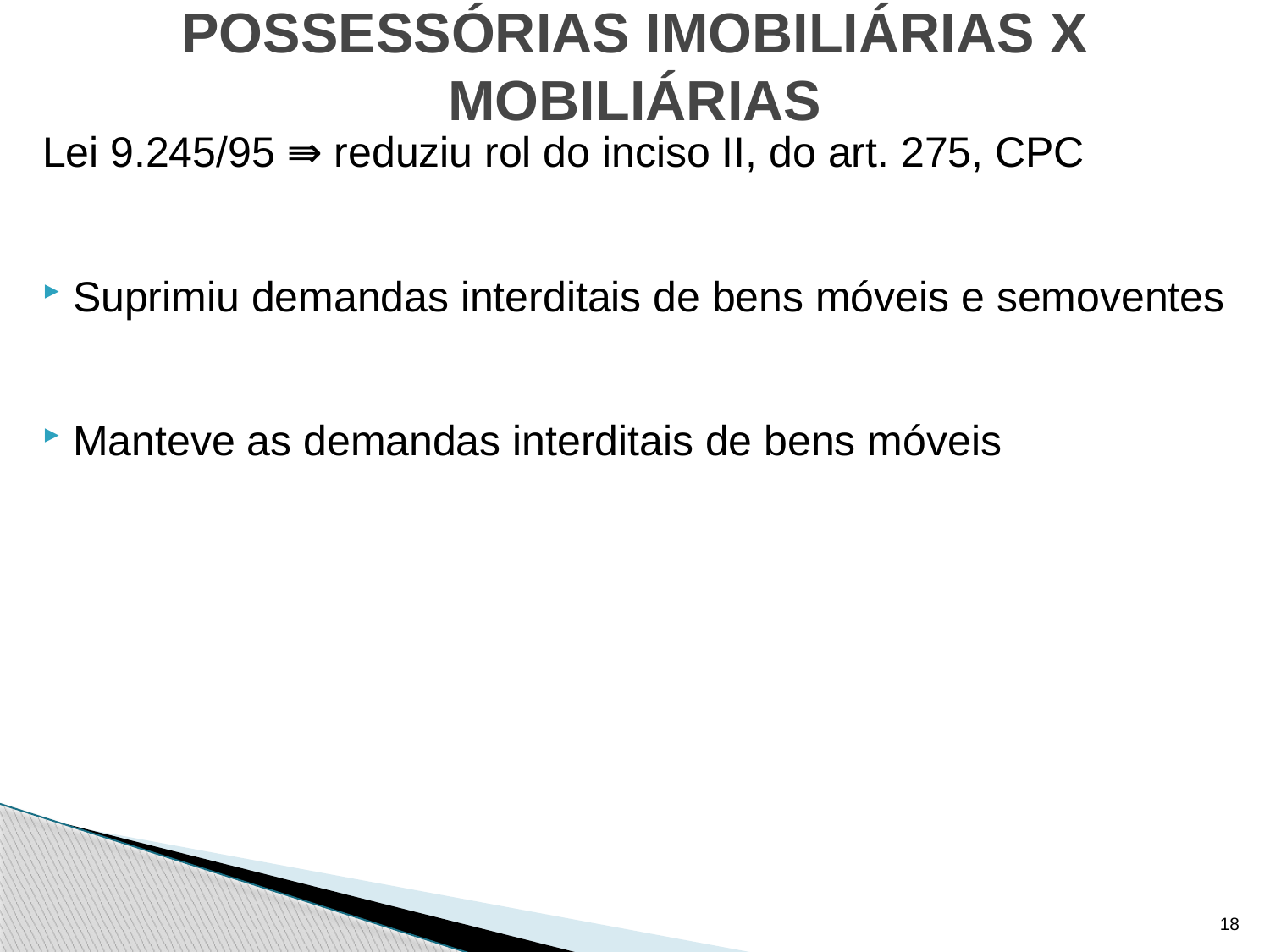

# POSSESSÓRIAS IMOBILIÁRIAS X MOBILIÁRIAS
Lei 9.245/95 ⇛ reduziu rol do inciso II, do art. 275, CPC

 Suprimiu demandas interditais de bens móveis e semoventes

 Manteve as demandas interditais de bens móveis

18